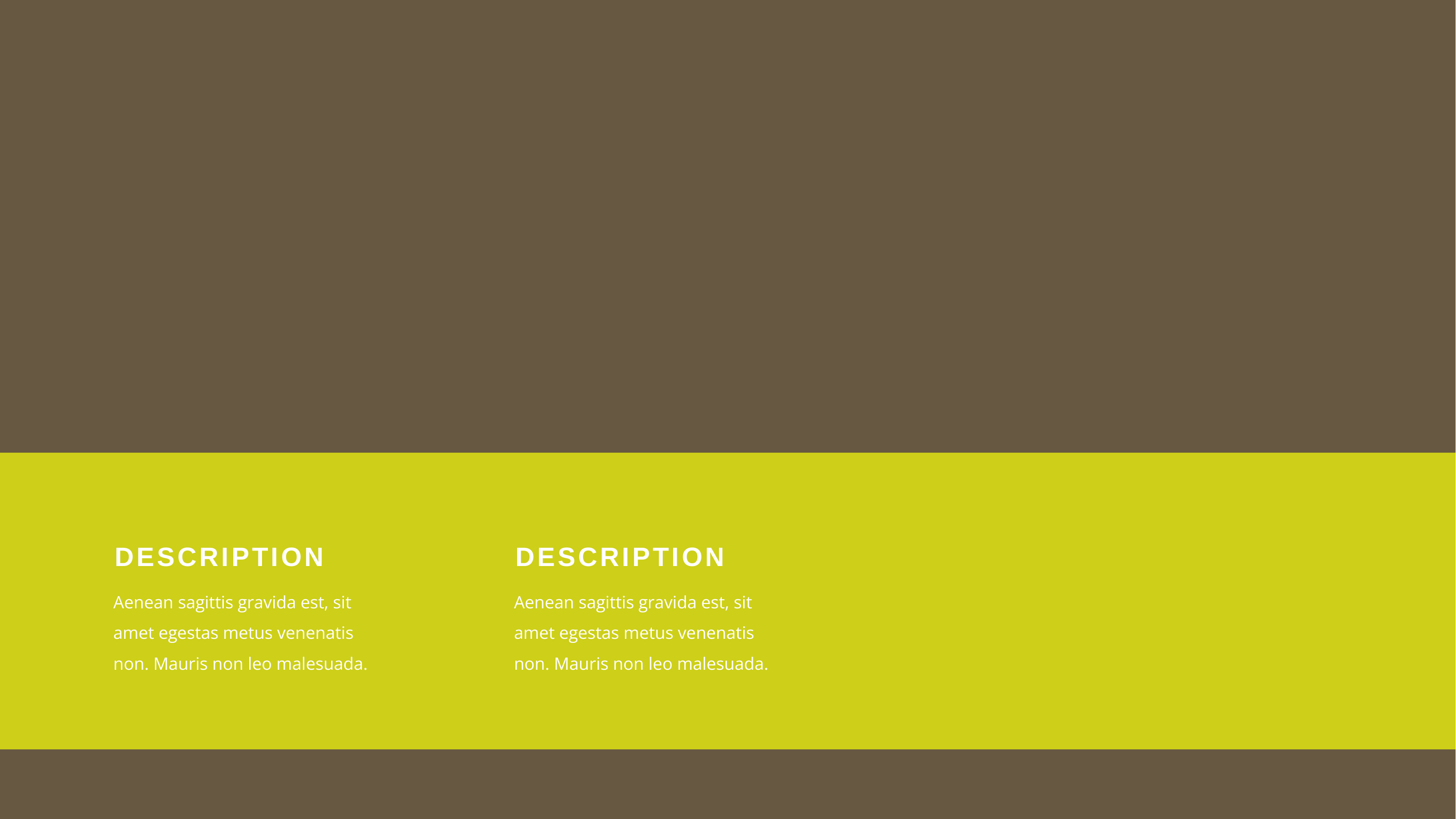

DESCRIPTION
DESCRIPTION
Aenean sagittis gravida est, sit amet egestas metus venenatis non. Mauris non leo malesuada.
Aenean sagittis gravida est, sit amet egestas metus venenatis non. Mauris non leo malesuada.